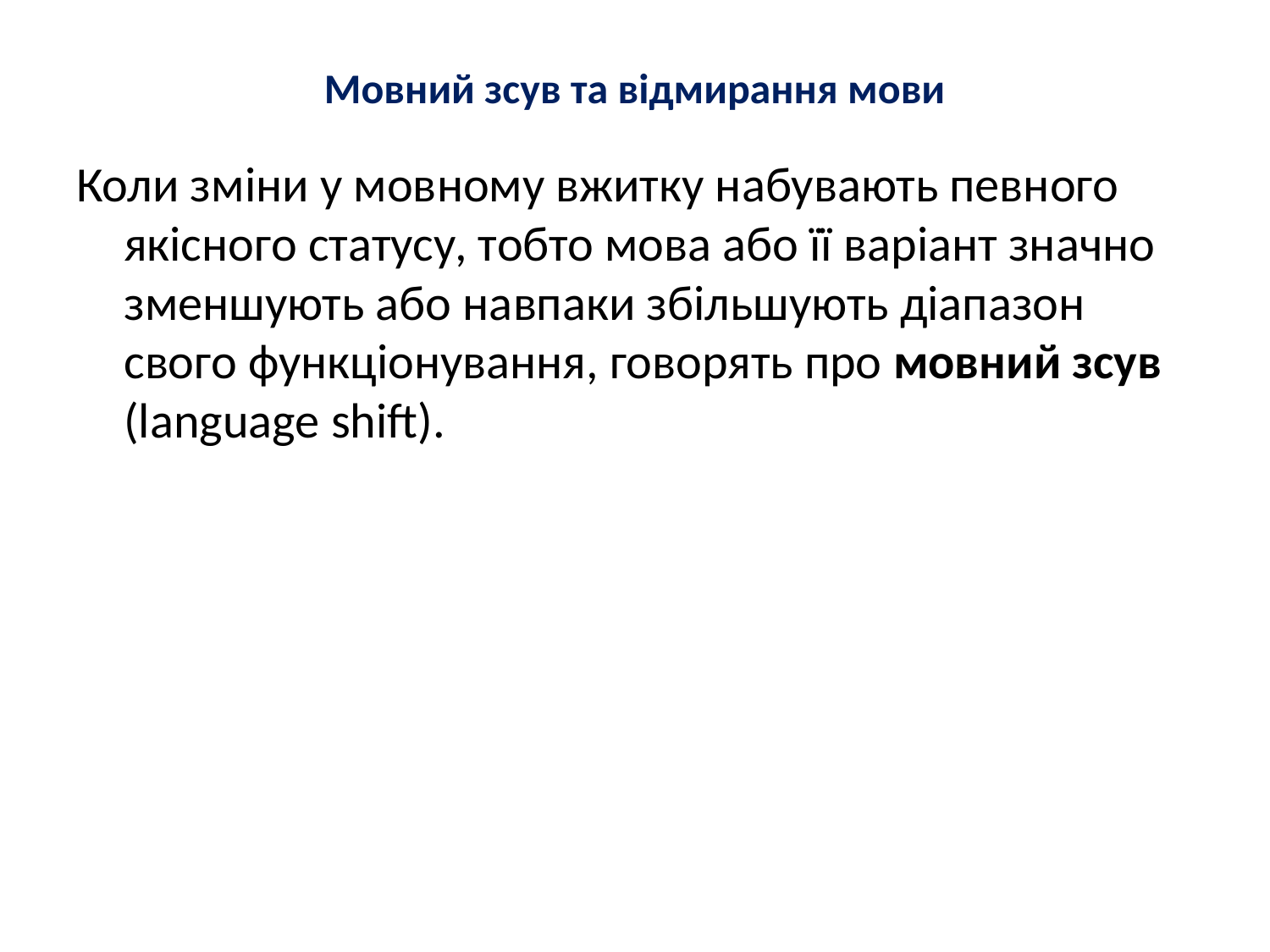

# Мовний зсув та відмирання мови
Коли зміни у мовному вжитку набувають певного якісного статусу, тобто мова або її варіант значно зменшують або навпаки збільшують діапазон свого функціонування, говорять про мовний зсув (language shift).